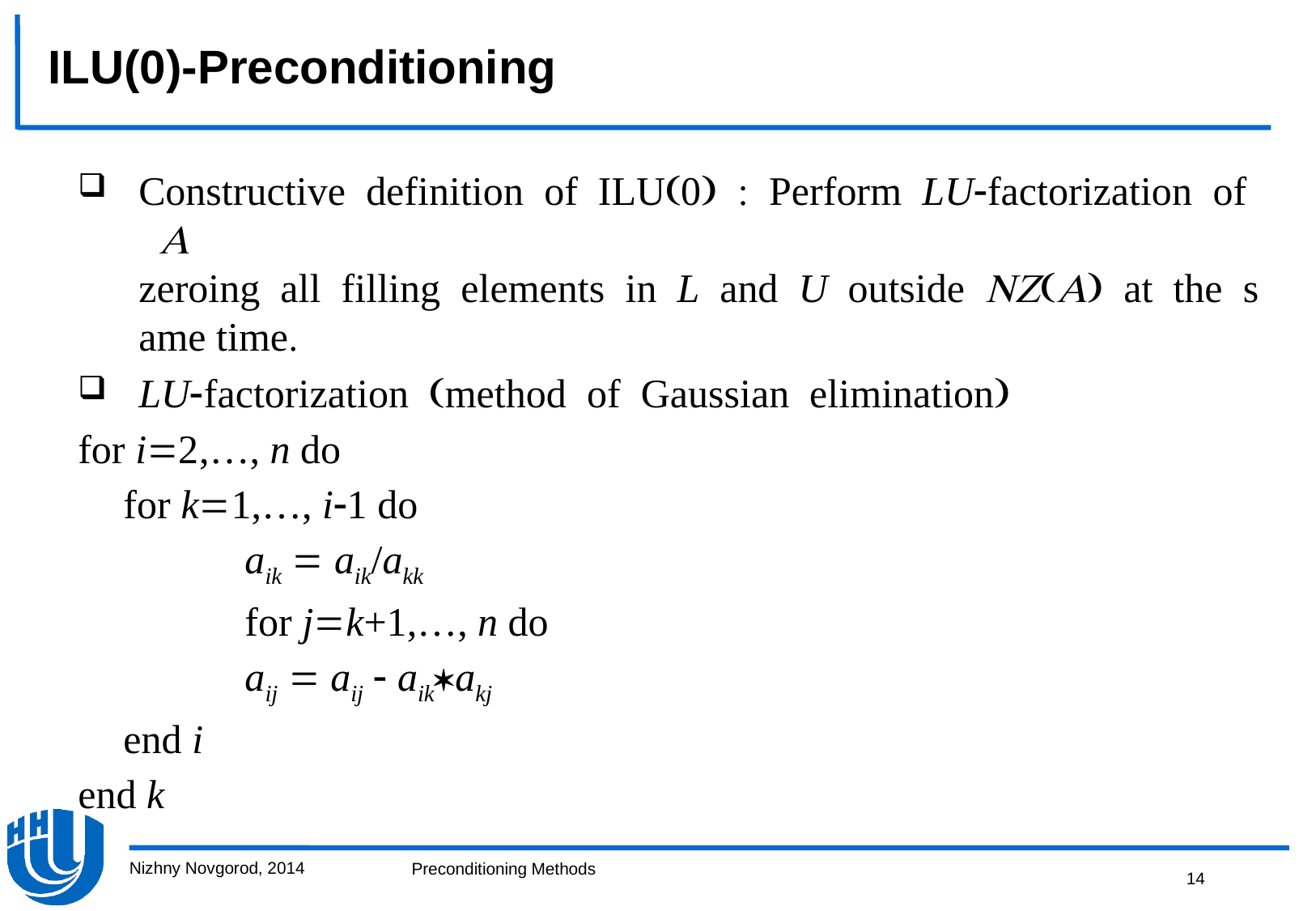

ILU(0)-Preconditioning

Constructive definition of ILU(0) : Perform LU−factorization of Α  zeroing all filling elements in L and U outside ΝΖ(Α) at the same time.
LU−factorization (method of Gaussian elimination)
for i=2,…, n do
	for k=1,…, i−1 do
		aik = aik/akk
		for j=k+1,…, n do
		aij = aij − aik∗akj
	end i
end k
Nizhny Novgorod, 2014
14
Preconditioning Methods